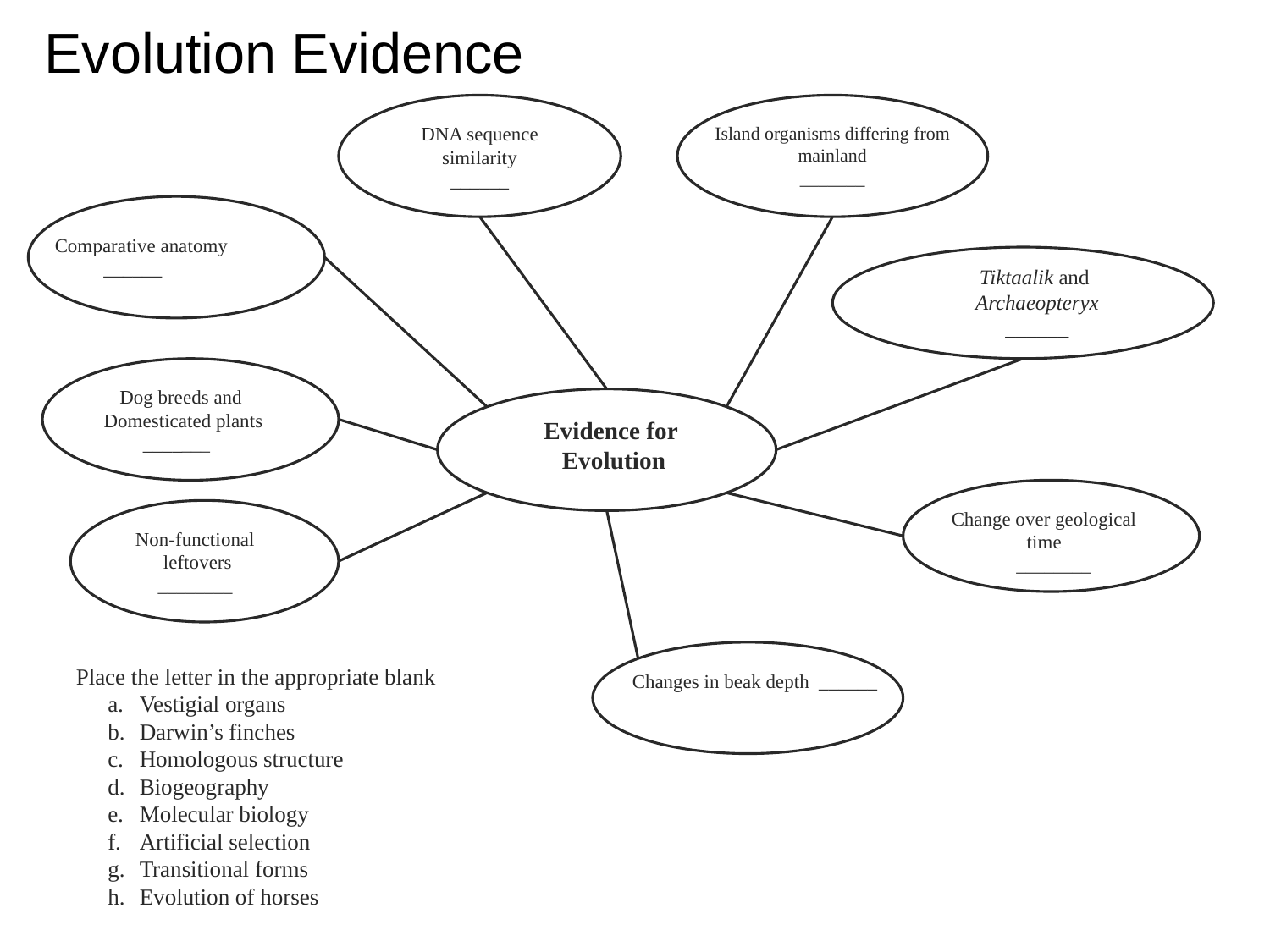

Evolution Evidence

DNA sequence similarity
______
Island organisms differing from mainland
_______

Comparative anatomy
          ______

Tiktaalik and
Archaeopteryx
______

Dog breeds and
Domesticated plants
_______

Evidence for
Evolution

Change over geological time
    ________
Non-functional
leftovers
  ________

Changes in beak depth  ______
	Place the letter in the appropriate blank
Vestigial organs
Darwin’s finches
Homologous structure
Biogeography
Molecular biology
Artificial selection
Transitional forms
Evolution of horses